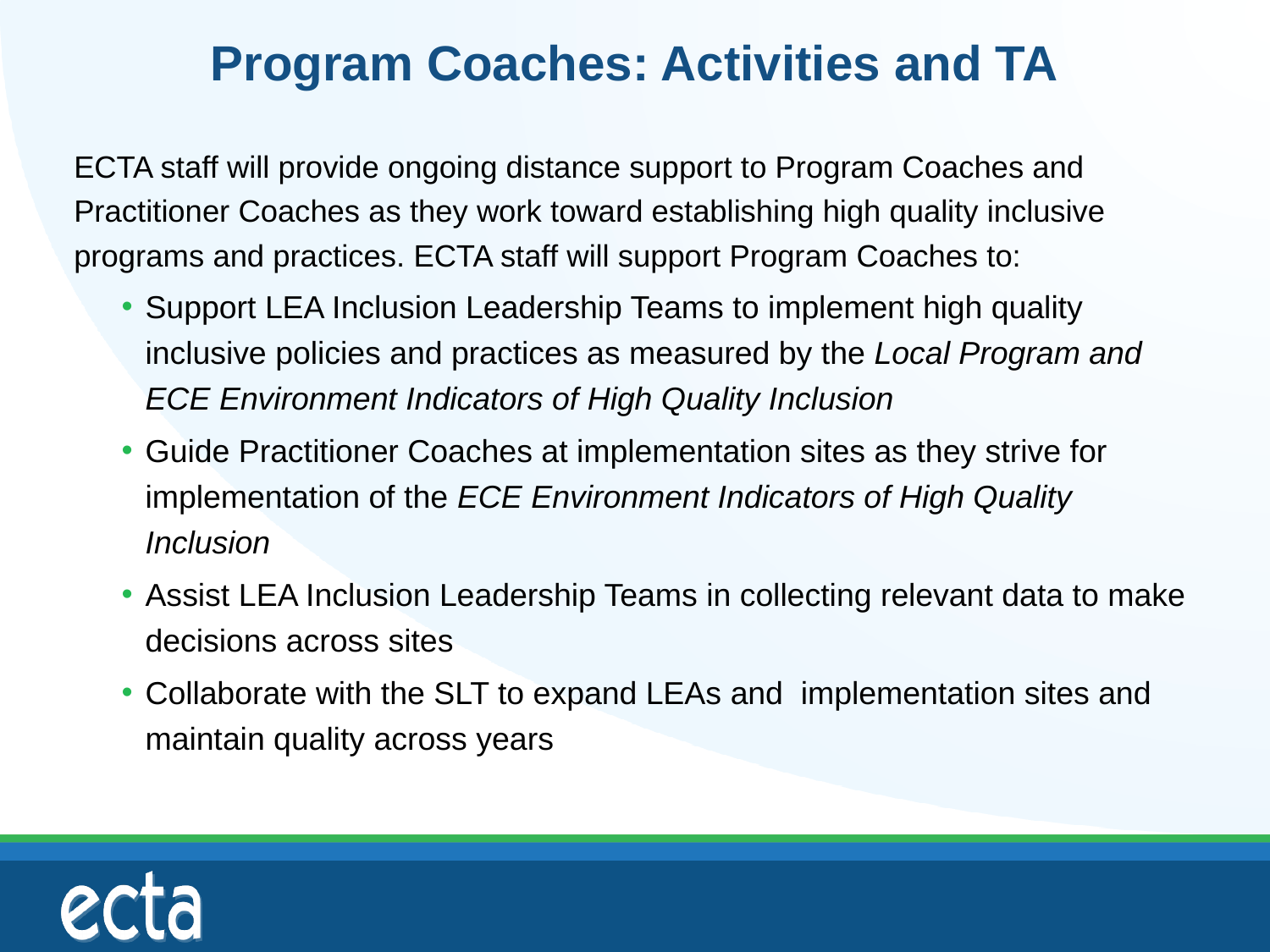

# Program Coaches: Activities and TA
ECTA staff will provide ongoing distance support to Program Coaches and Practitioner Coaches as they work toward establishing high quality inclusive programs and practices. ECTA staff will support Program Coaches to:
Support LEA Inclusion Leadership Teams to implement high quality inclusive policies and practices as measured by the Local Program and ECE Environment Indicators of High Quality Inclusion
Guide Practitioner Coaches at implementation sites as they strive for implementation of the ECE Environment Indicators of High Quality Inclusion
Assist LEA Inclusion Leadership Teams in collecting relevant data to make decisions across sites
Collaborate with the SLT to expand LEAs and  implementation sites and maintain quality across years